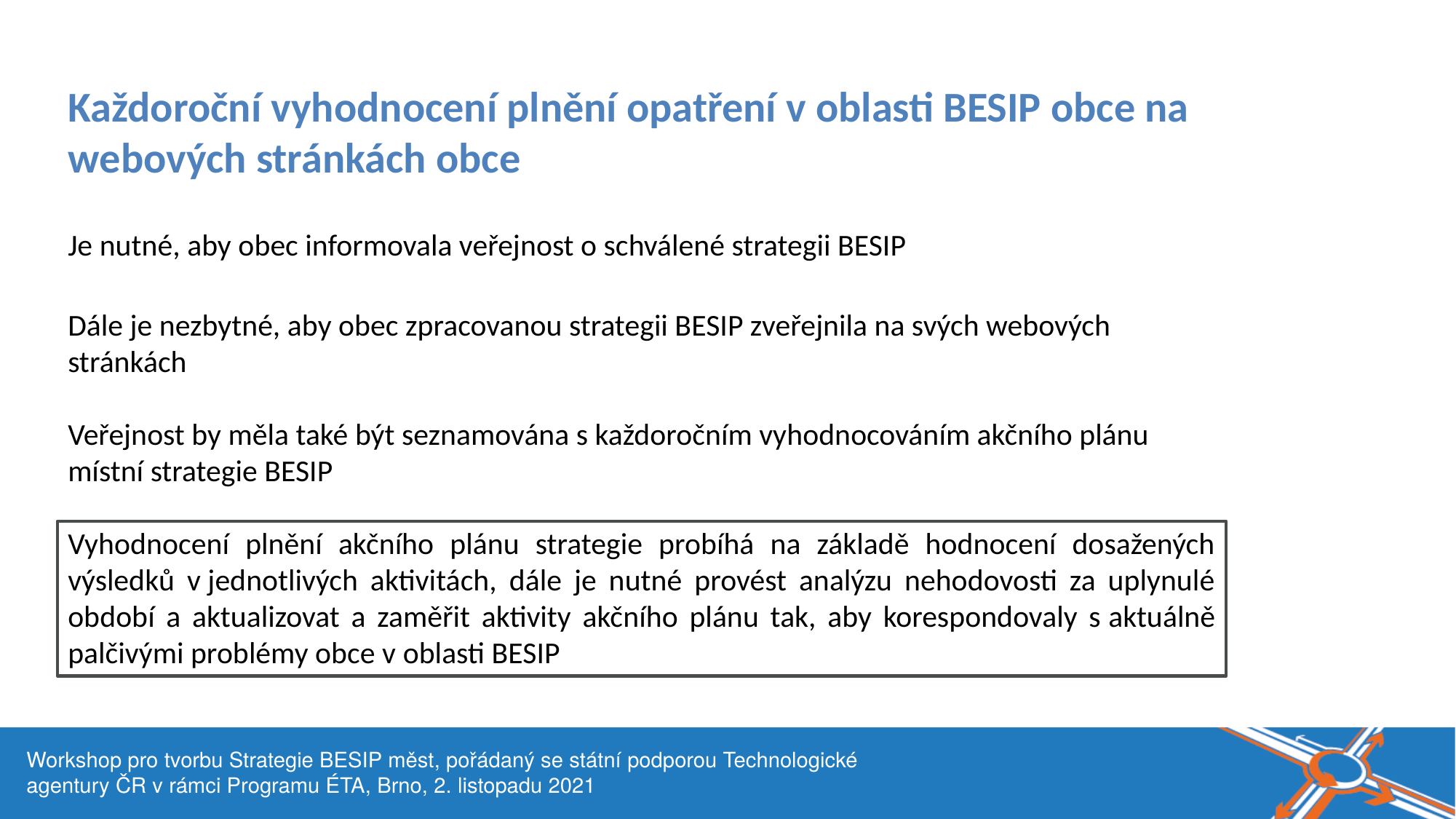

Každoroční vyhodnocení plnění opatření v oblasti BESIP obce na webových stránkách obce
Je nutné, aby obec informovala veřejnost o schválené strategii BESIP

Dále je nezbytné, aby obec zpracovanou strategii BESIP zveřejnila na svých webových stránkách

Veřejnost by měla také být seznamována s každoročním vyhodnocováním akčního plánu místní strategie BESIP

Vyhodnocení plnění akčního plánu strategie probíhá na základě hodnocení dosažených výsledků v jednotlivých aktivitách, dále je nutné provést analýzu nehodovosti za uplynulé období a aktualizovat a zaměřit aktivity akčního plánu tak, aby korespondovaly s aktuálně palčivými problémy obce v oblasti BESIP

Workshop pro tvorbu Strategie BESIP měst, pořádaný se státní podporou Technologické agentury ČR v rámci Programu ÉTA, Brno, 2. listopadu 2021